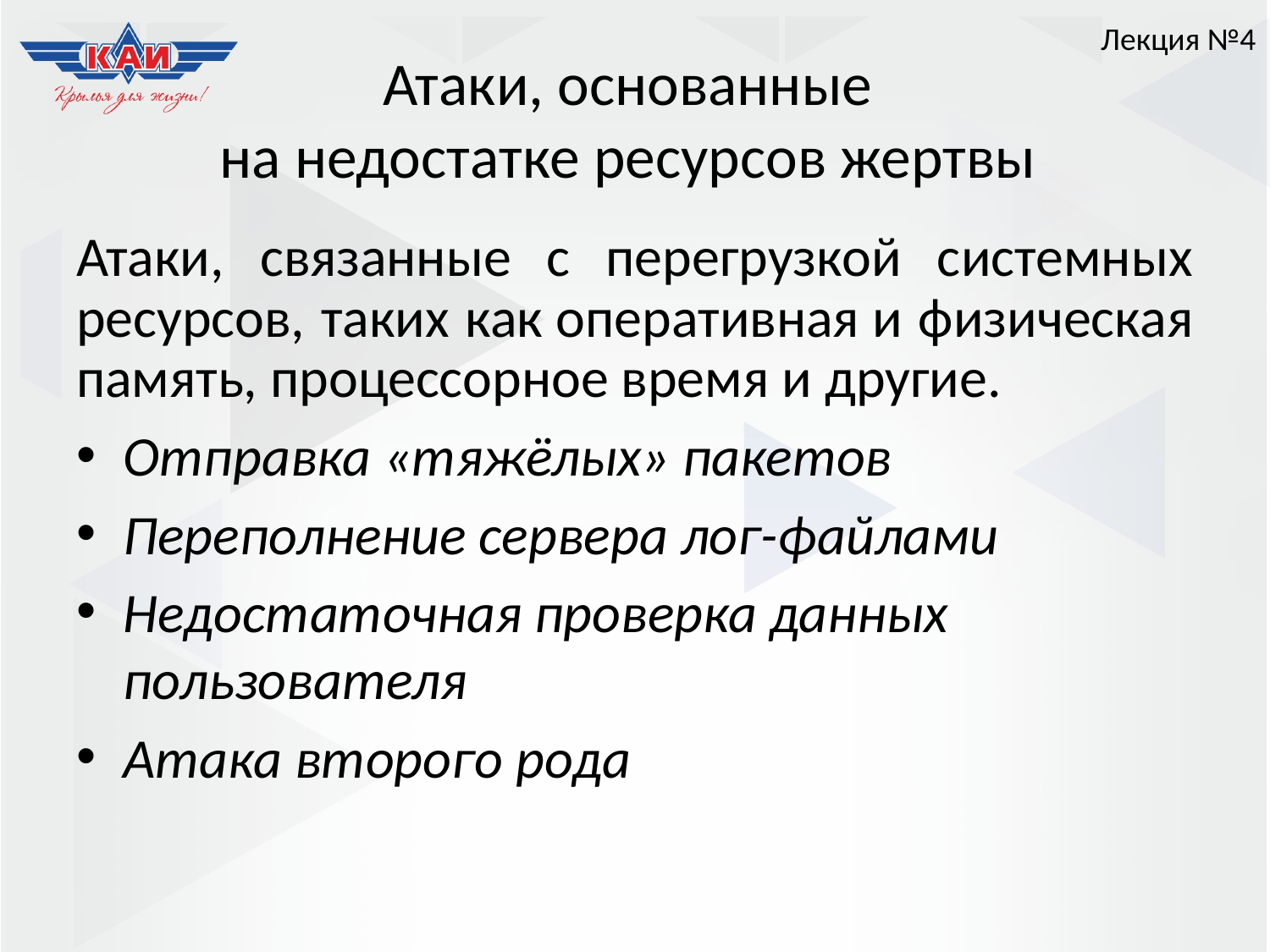

Лекция №4
# Атаки, основанные на недостатке ресурсов жертвы
Атаки, связанные с перегрузкой системных ресурсов, таких как оперативная и физическая память, процессорное время и другие.
Отправка «тяжёлых» пакетов
Переполнение сервера лог-файлами
Недостаточная проверка данных пользователя
Атака второго рода